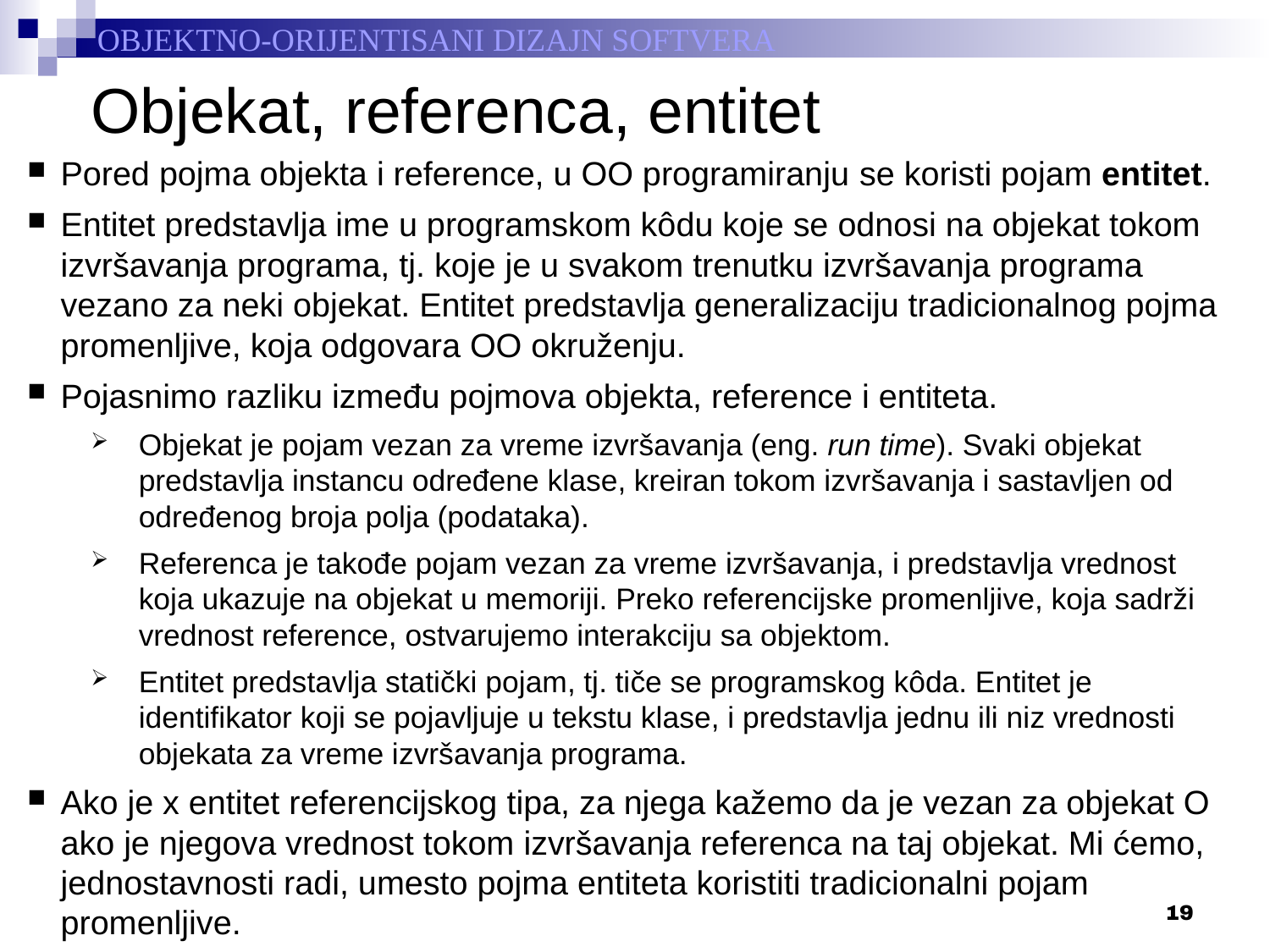

# Objekat, referenca, entitet
Pored pojma objekta i reference, u OO programiranju se koristi pojam entitet.
Entitet predstavlja ime u programskom kôdu koje se odnosi na objekat tokom izvršavanja programa, tj. koje je u svakom trenutku izvršavanja programa vezano za neki objekat. Entitet predstavlja generalizaciju tradicionalnog pojma promenljive, koja odgovara OO okruženju.
Pojasnimo razliku između pojmova objekta, reference i entiteta.
Objekat je pojam vezan za vreme izvršavanja (eng. run time). Svaki objekat predstavlja instancu određene klase, kreiran tokom izvršavanja i sastavljen od određenog broja polja (podataka).
Referenca je takođe pojam vezan za vreme izvršavanja, i predstavlja vrednost koja ukazuje na objekat u memoriji. Preko referencijske promenljive, koja sadrži vrednost reference, ostvarujemo interakciju sa objektom.
Entitet predstavlja statički pojam, tj. tiče se programskog kôda. Entitet je identifikator koji se pojavljuje u tekstu klase, i predstavlja jednu ili niz vrednosti objekata za vreme izvršavanja programa.
Ako je x entitet referencijskog tipa, za njega kažemo da je vezan za objekat O ako je njegova vrednost tokom izvršavanja referenca na taj objekat. Mi ćemo, jednostavnosti radi, umesto pojma entiteta koristiti tradicionalni pojam promenljive.
19